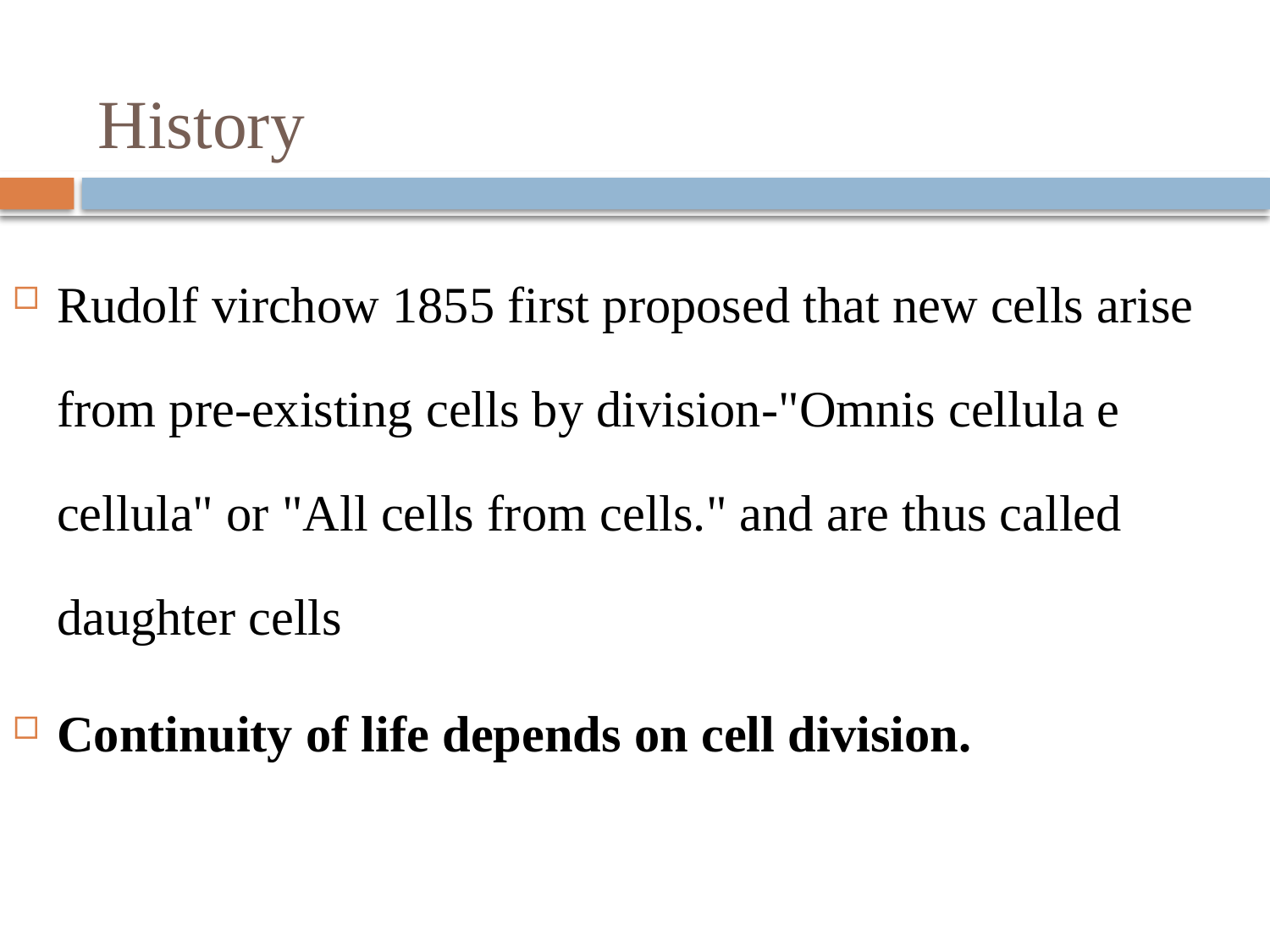

# History
Rudolf virchow 1855 first proposed that new cells arise from pre-existing cells by division-"Omnis cellula e cellula" or "All cells from cells." and are thus called daughter cells
Continuity of life depends on cell division.